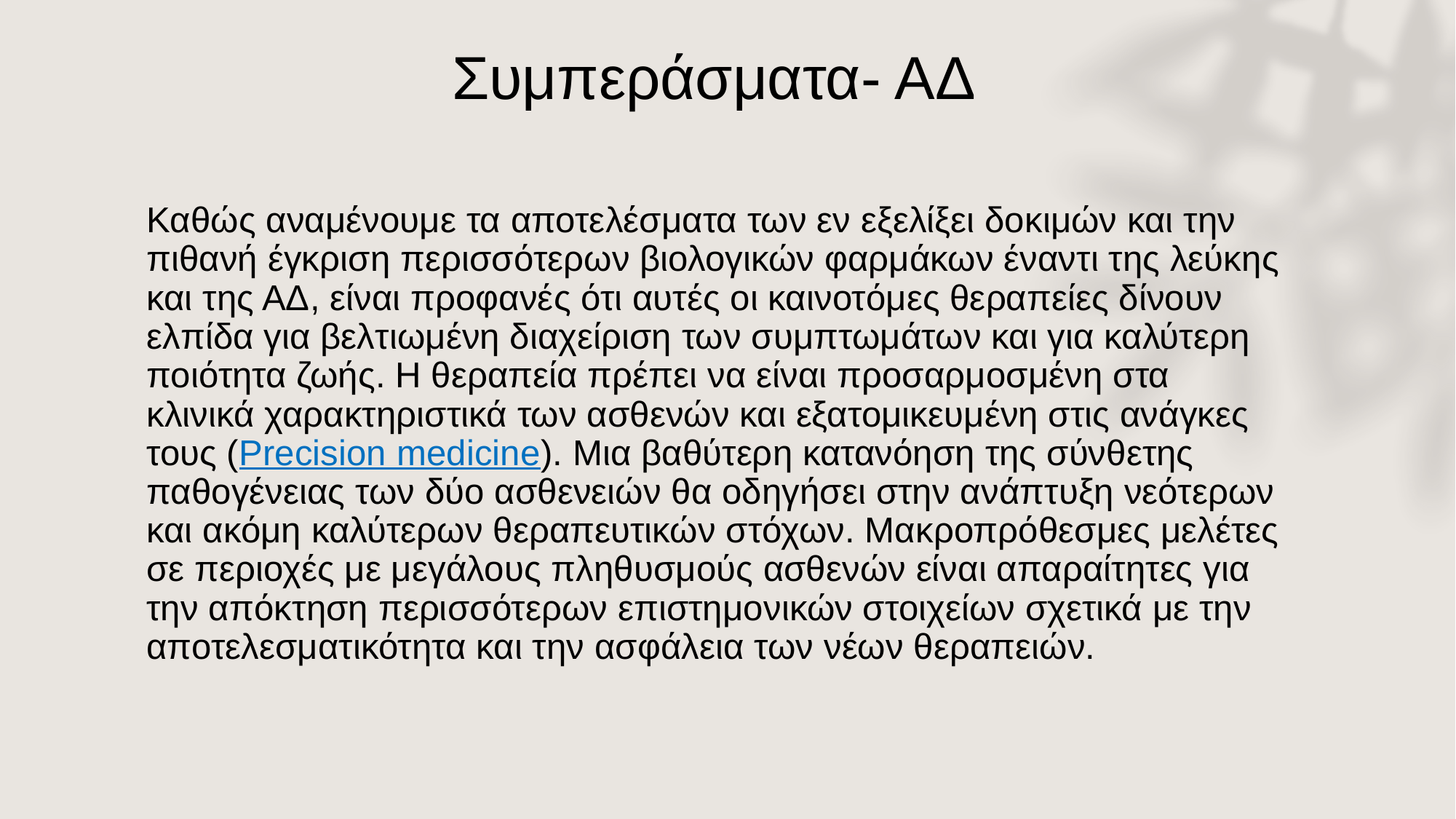

Συμπεράσματα- ΑΔ
Καθώς αναμένουμε τα αποτελέσματα των εν εξελίξει δοκιμών και την πιθανή έγκριση περισσότερων βιολογικών φαρμάκων έναντι της λεύκης και της ΑΔ, είναι προφανές ότι αυτές οι καινοτόμες θεραπείες δίνουν ελπίδα για βελτιωμένη διαχείριση των συμπτωμάτων και για καλύτερη ποιότητα ζωής. Η θεραπεία πρέπει να είναι προσαρμοσμένη στα κλινικά χαρακτηριστικά των ασθενών και εξατομικευμένη στις ανάγκες τους (Precision medicine). Μια βαθύτερη κατανόηση της σύνθετης παθογένειας των δύο ασθενειών θα οδηγήσει στην ανάπτυξη νεότερων και ακόμη καλύτερων θεραπευτικών στόχων. Μακροπρόθεσμες μελέτες σε περιοχές με μεγάλους πληθυσμούς ασθενών είναι απαραίτητες για την απόκτηση περισσότερων επιστημονικών στοιχείων σχετικά με την αποτελεσματικότητα και την ασφάλεια των νέων θεραπειών.